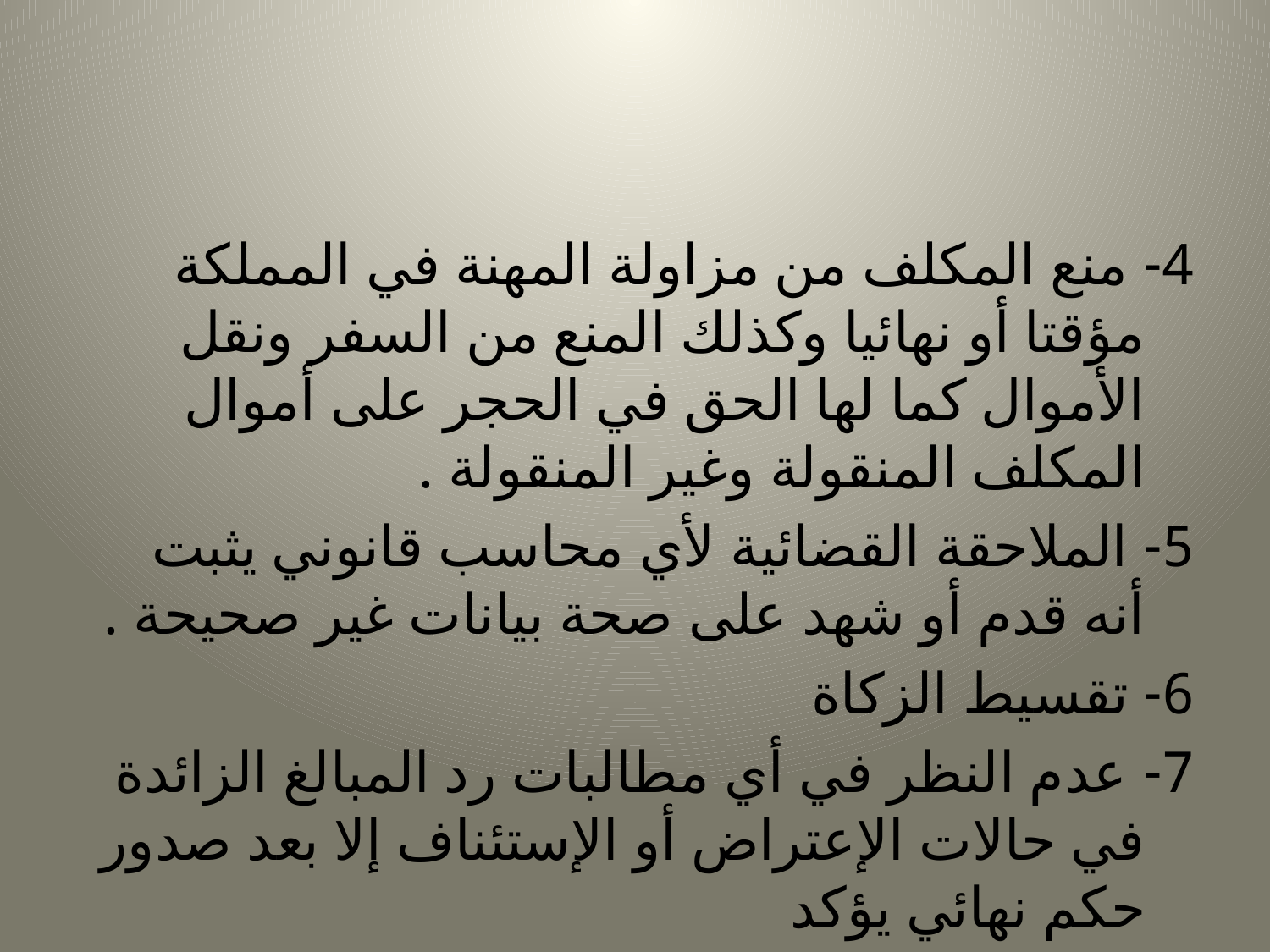

#
4- منع المكلف من مزاولة المهنة في المملكة مؤقتا أو نهائيا وكذلك المنع من السفر ونقل الأموال كما لها الحق في الحجر على أموال المكلف المنقولة وغير المنقولة .
5- الملاحقة القضائية لأي محاسب قانوني يثبت أنه قدم أو شهد على صحة بيانات غير صحيحة .
6- تقسيط الزكاة
7- عدم النظر في أي مطالبات رد المبالغ الزائدة في حالات الإعتراض أو الإستئناف إلا بعد صدور حكم نهائي يؤكد